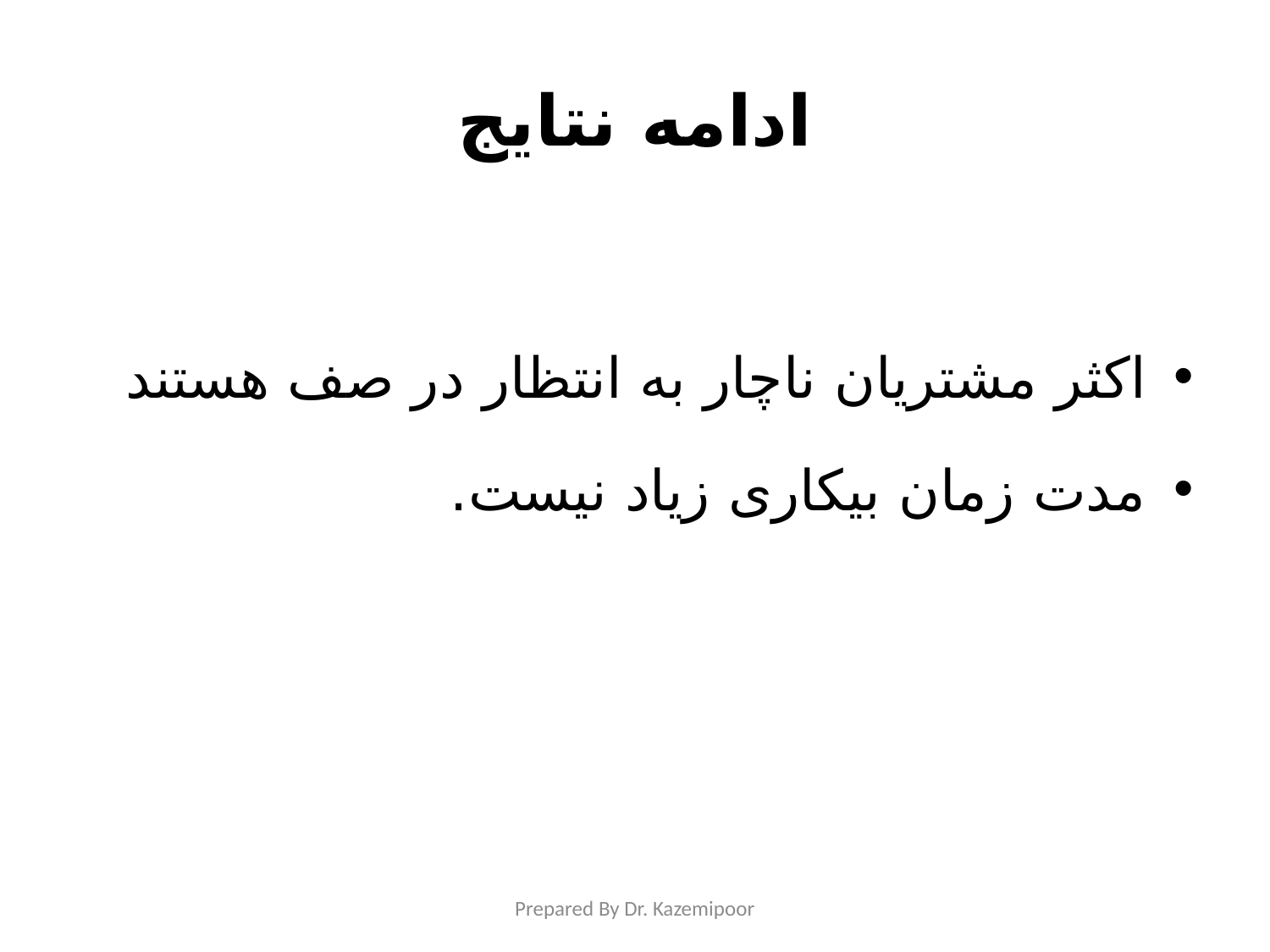

# ادامه نتایج

اکثر مشتریان ناچار به انتظار در صف هستند
مدت زمان بیکاری زیاد نیست.
Prepared By Dr. Kazemipoor